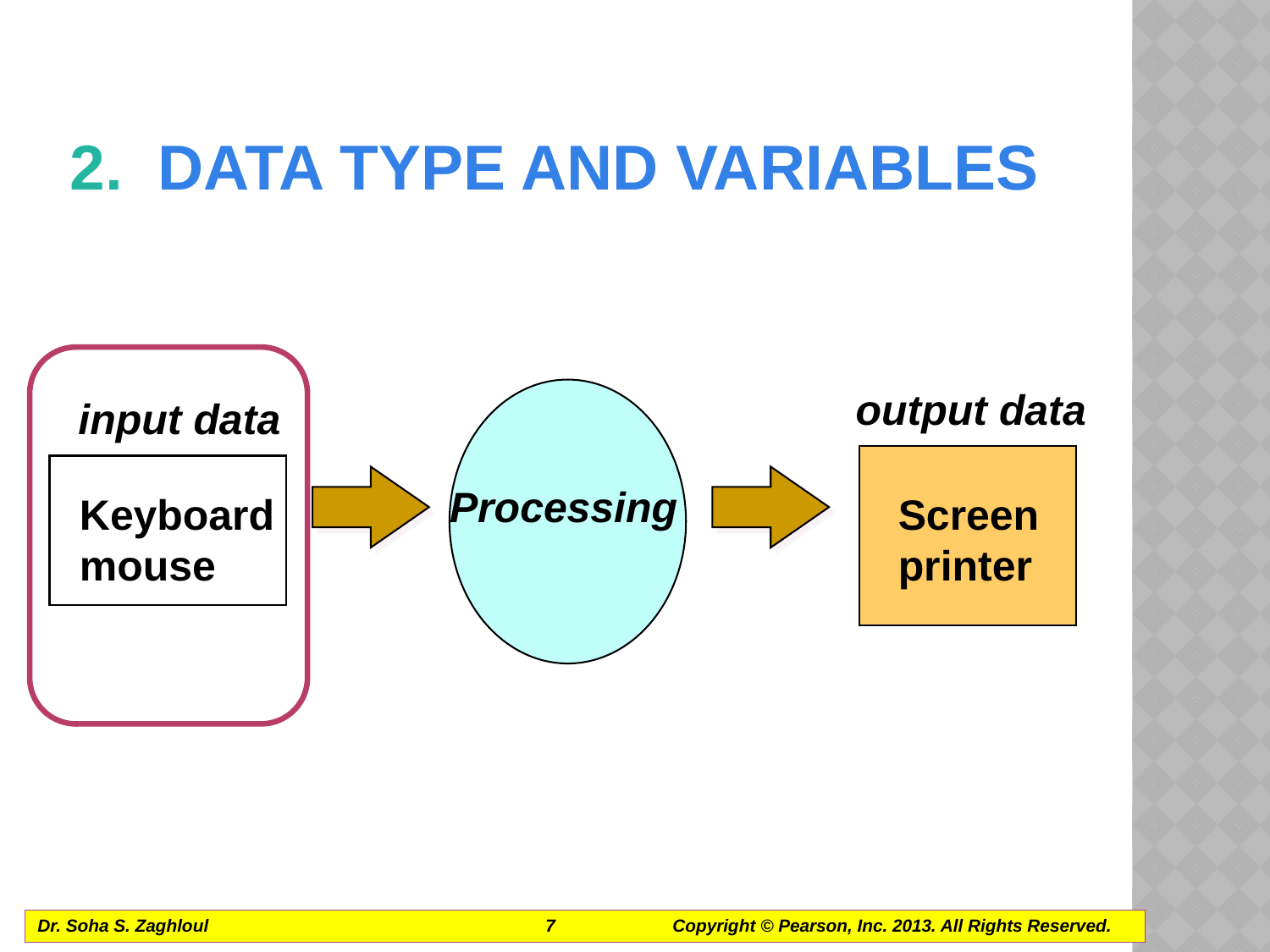

# 2.  Data Type and variables

output data

input data

Processing
Keyboard
mouse
Screen
printer
Dr. Soha S. Zaghloul			7	Copyright © Pearson, Inc. 2013. All Rights Reserved.
©1992-2013 by Pearson Education, Inc. All Rights Reserved.